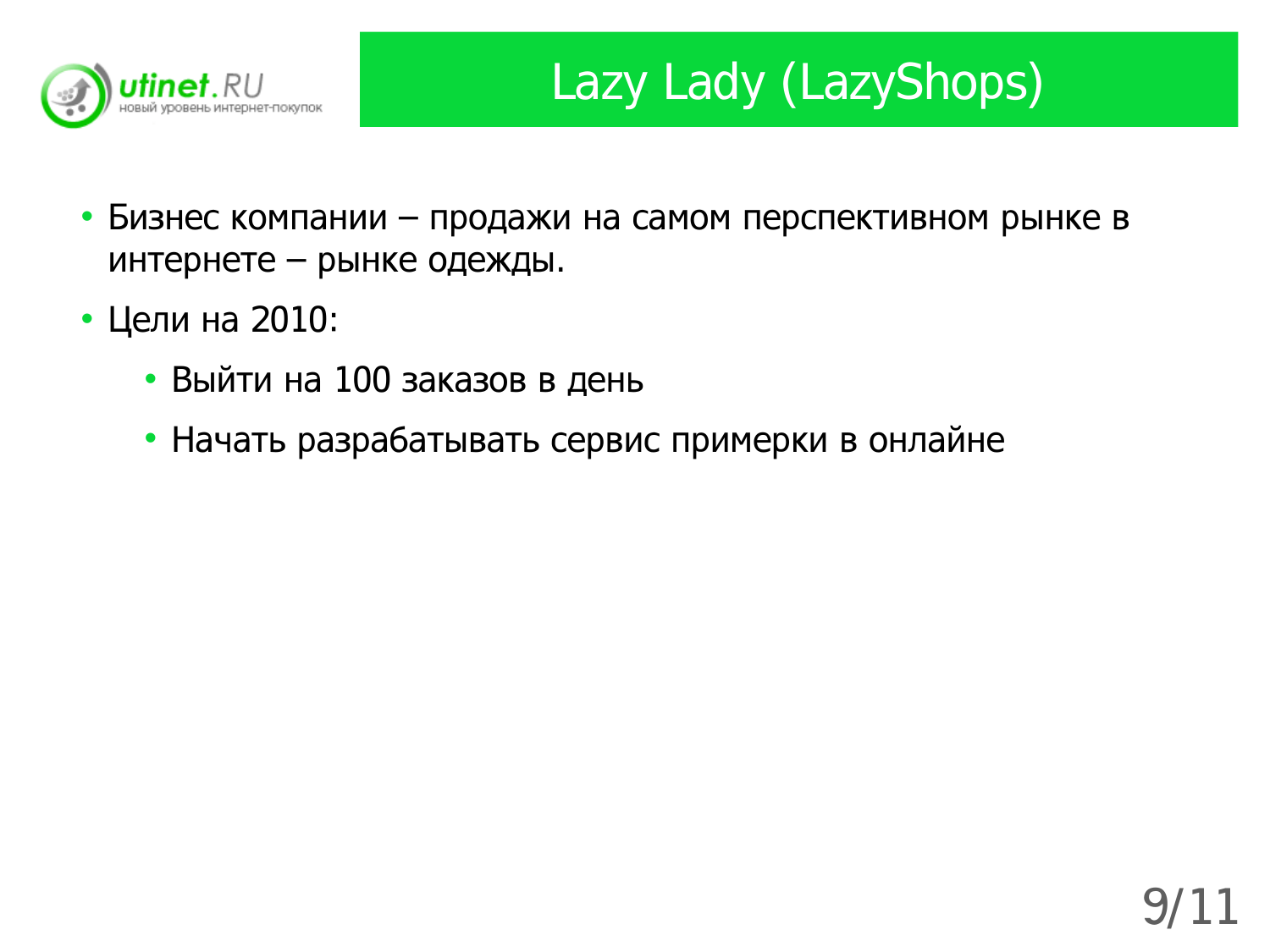

# Lazy Lady (LazyShops)
Бизнес компании – продажи на самом перспективном рынке в интернете – рынке одежды.
Цели на 2010:
Выйти на 100 заказов в день
Начать разрабатывать сервис примерки в онлайне
9/11